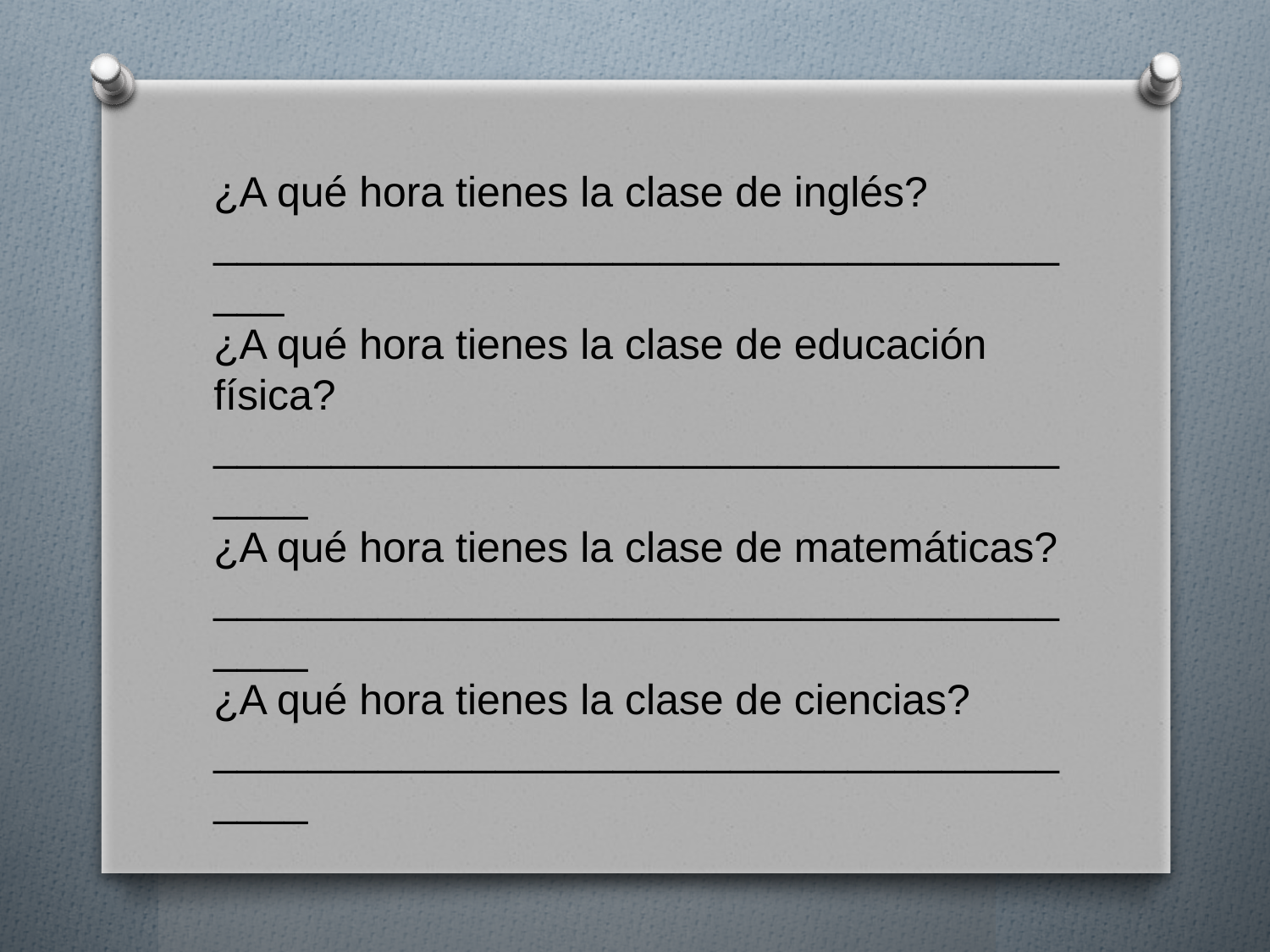

¿A qué hora tienes la clase de inglés? _______________________________________
¿A qué hora tienes la clase de educación física? ________________________________________
¿A qué hora tienes la clase de matemáticas? ________________________________________
¿A qué hora tienes la clase de ciencias? ________________________________________